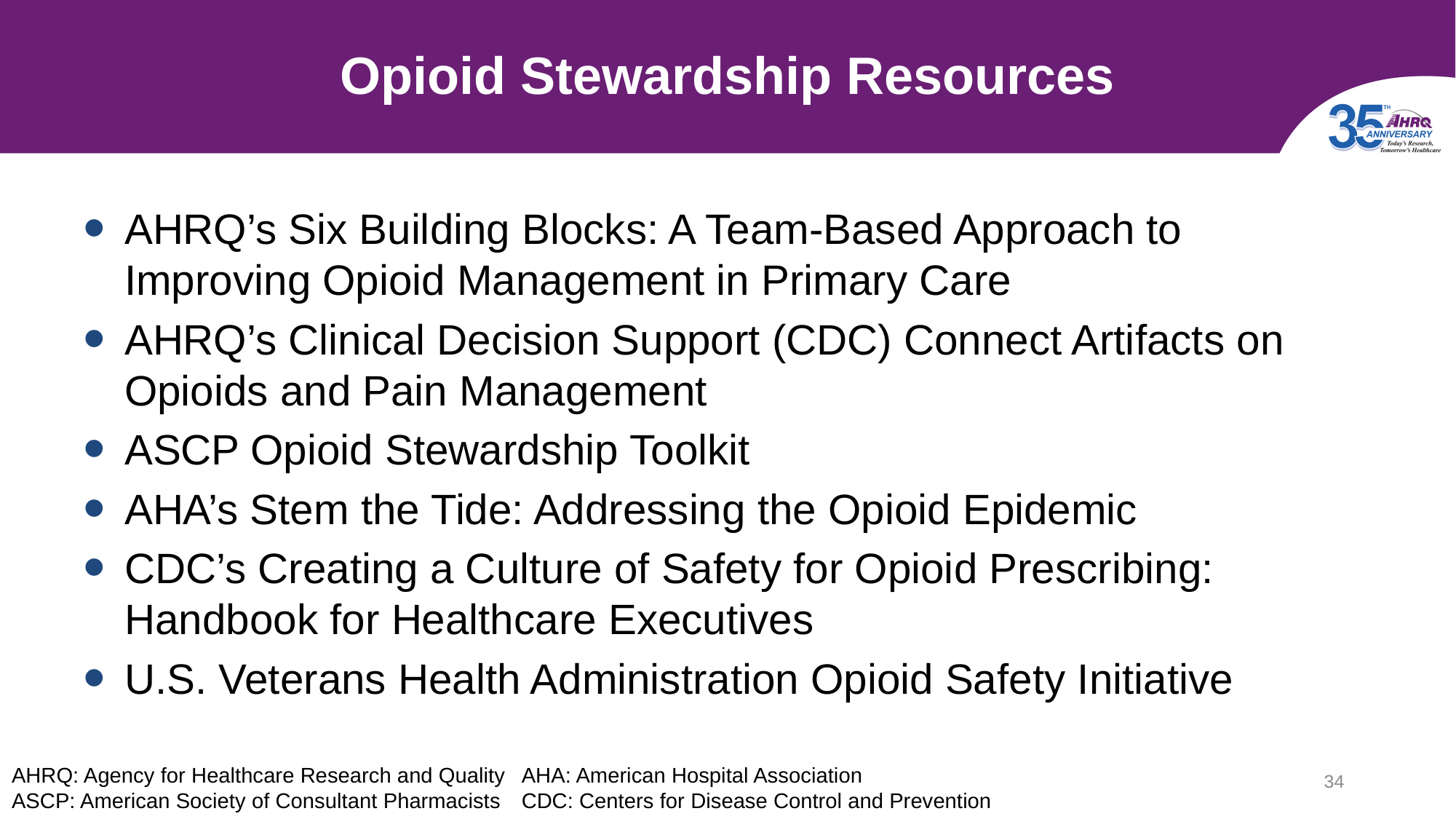

# Opioid Stewardship Resources
AHRQ’s Six Building Blocks: A Team-Based Approach to Improving Opioid Management in Primary Care
AHRQ’s Clinical Decision Support (CDC) Connect Artifacts on Opioids and Pain Management
ASCP Opioid Stewardship Toolkit
AHA’s Stem the Tide: Addressing the Opioid Epidemic
CDC’s Creating a Culture of Safety for Opioid Prescribing: Handbook for Healthcare Executives
U.S. Veterans Health Administration Opioid Safety Initiative
AHRQ: Agency for Healthcare Research and Quality
ASCP: American Society of Consultant Pharmacists
AHA: American Hospital Association
CDC: Centers for Disease Control and Prevention
34